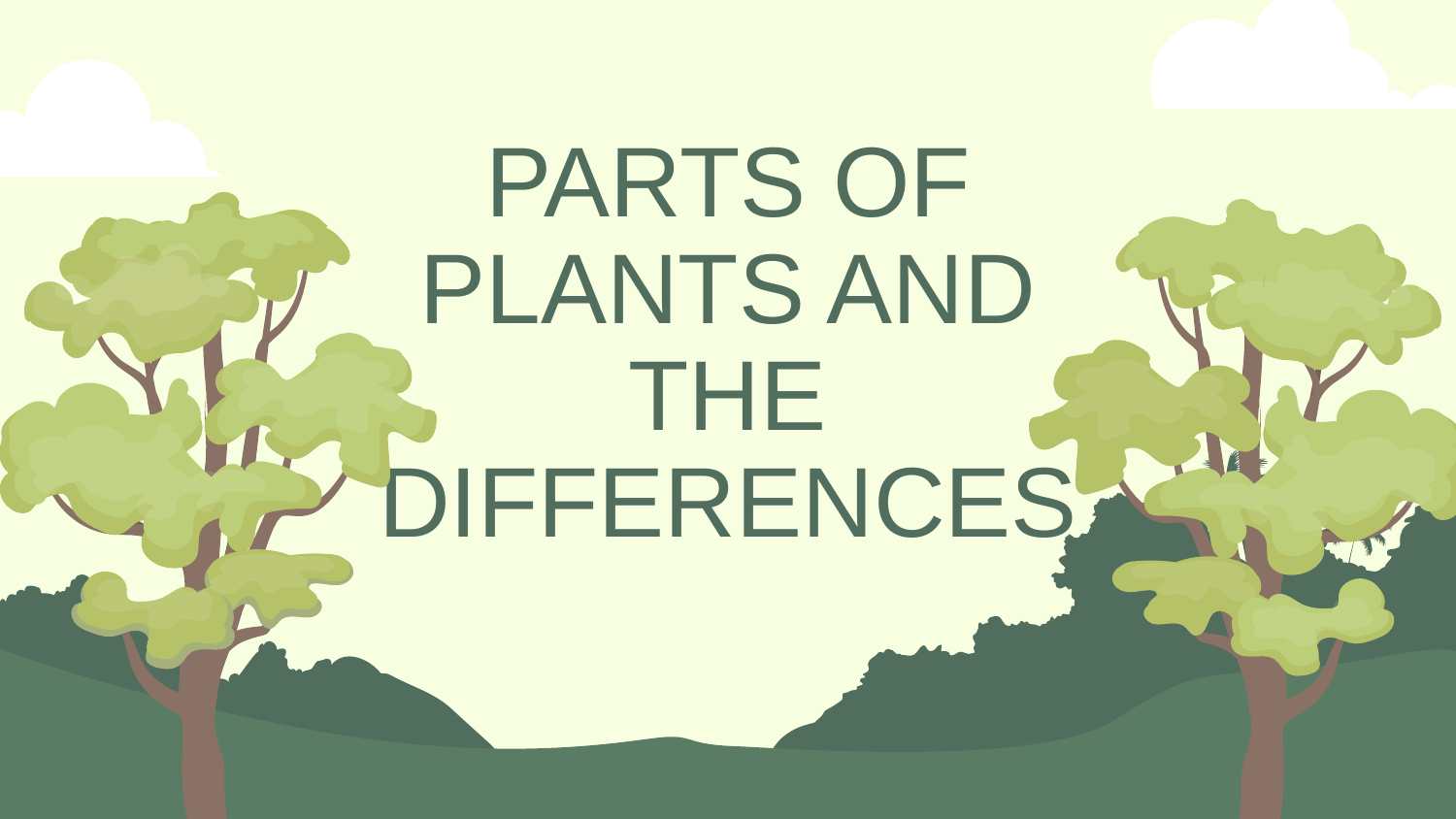

# PARTS OF PLANTS AND THE DIFFERENCES